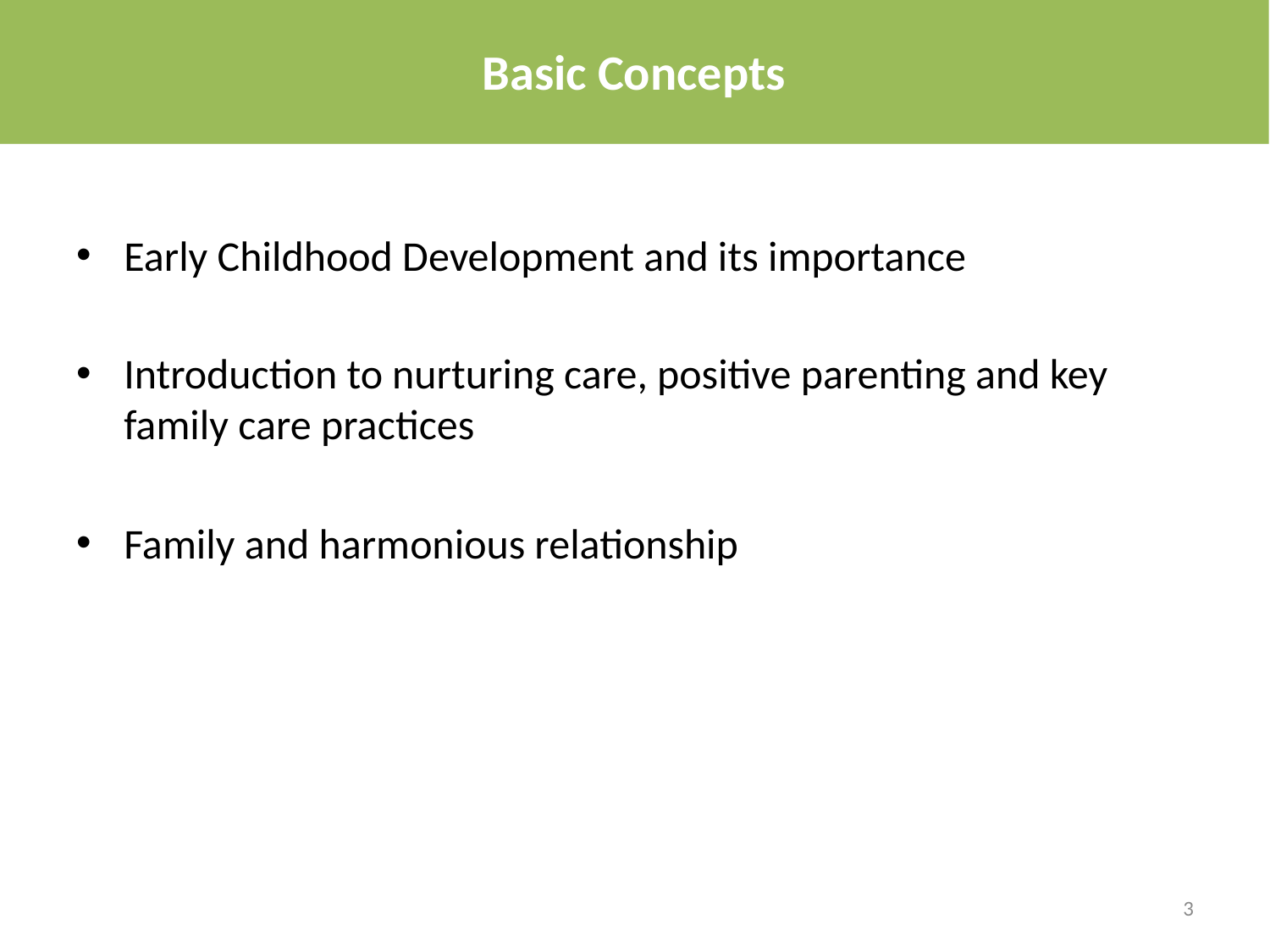

Basic Concepts
Early Childhood Development and its importance

Introduction to nurturing care, positive parenting and key family care practices

Family and harmonious relationship

3